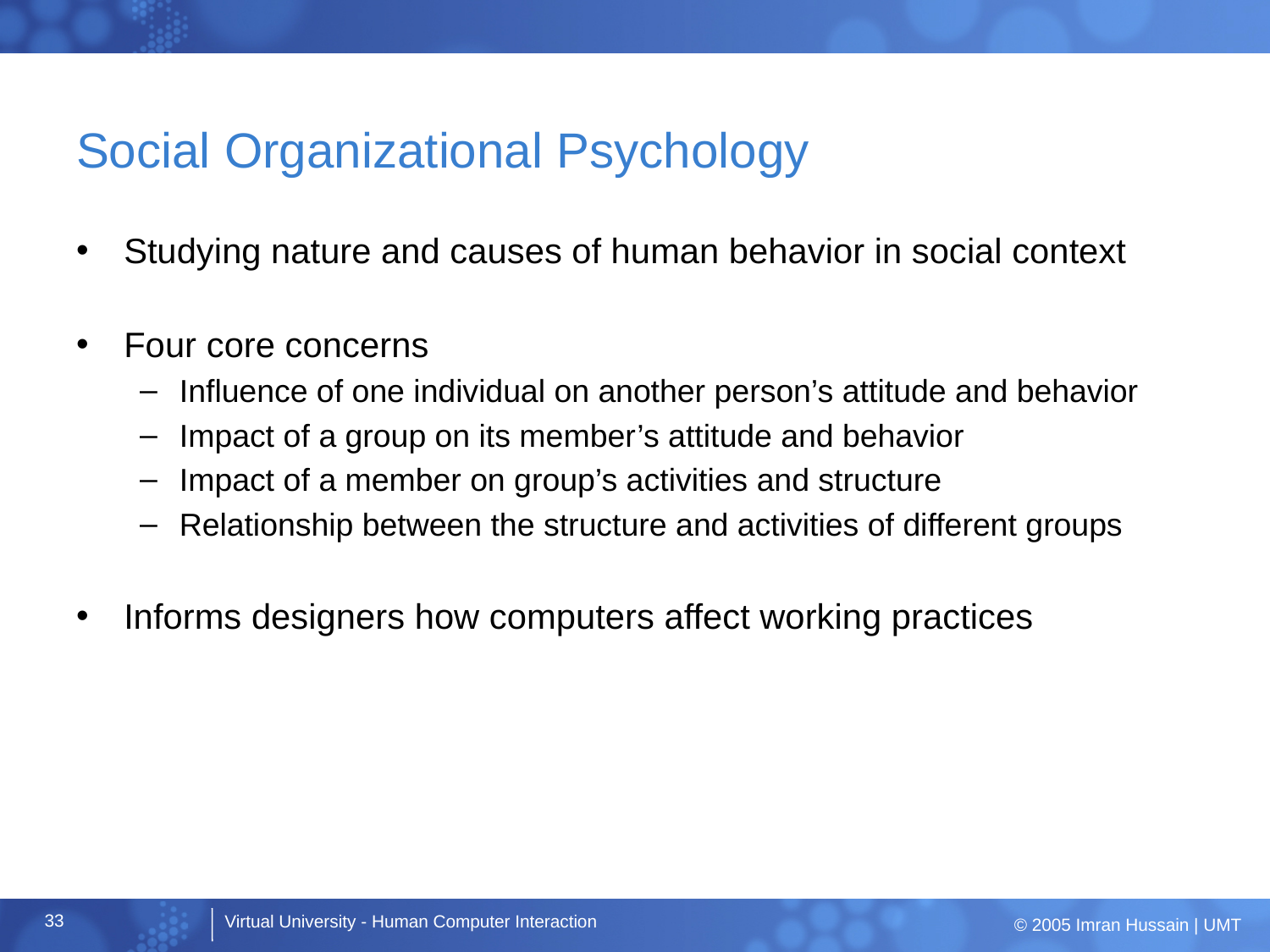

# Social Organizational Psychology
Studying nature and causes of human behavior in social context

Four core concerns
Influence of one individual on another person’s attitude and behavior
Impact of a group on its member’s attitude and behavior
Impact of a member on group’s activities and structure
Relationship between the structure and activities of different groups

Informs designers how computers affect working practices